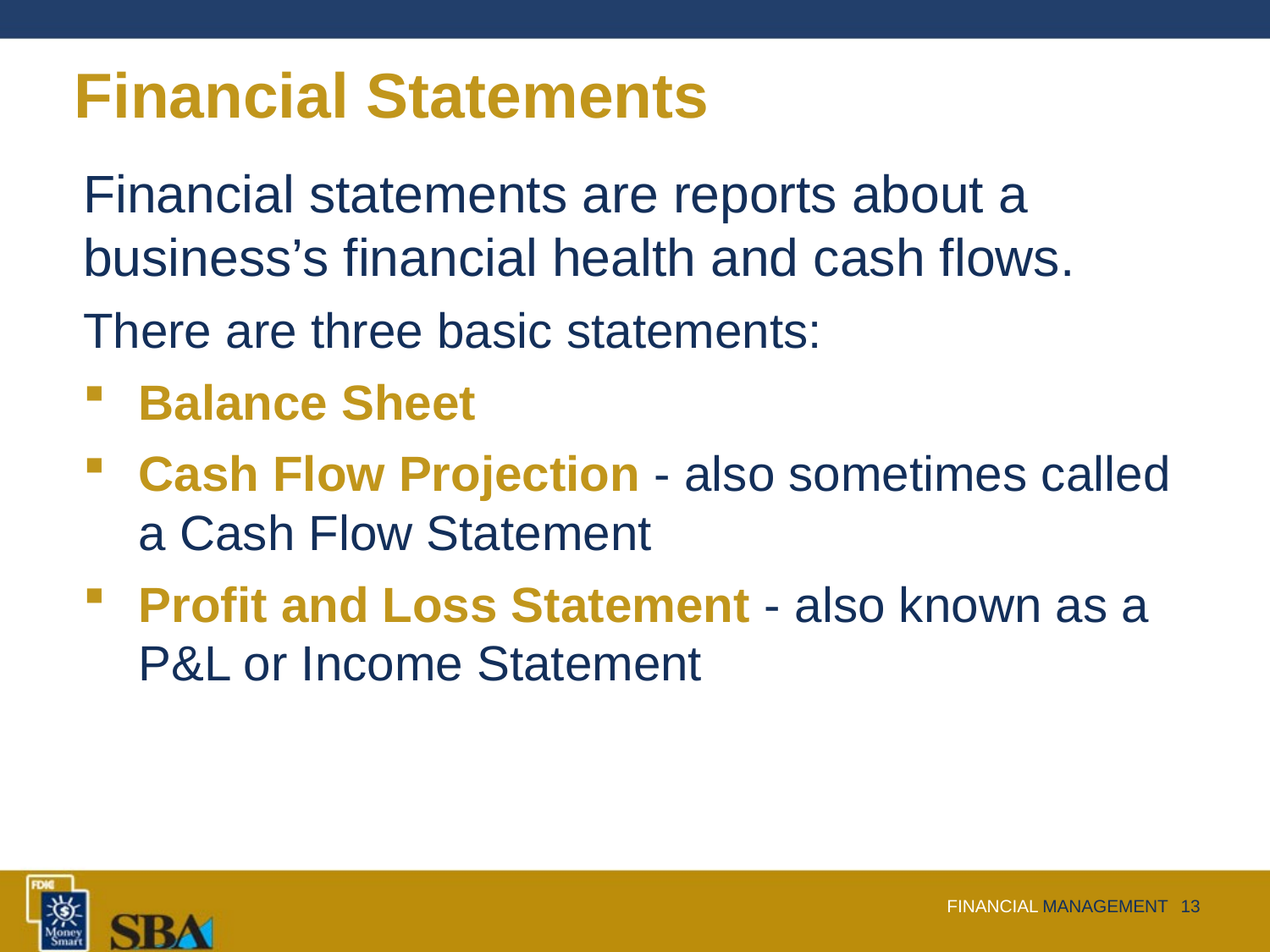

# Financial Statements
Financial statements are reports about a business’s financial health and cash flows.
There are three basic statements:
Balance Sheet
Cash Flow Projection - also sometimes called a Cash Flow Statement
Profit and Loss Statement - also known as a P&L or Income Statement